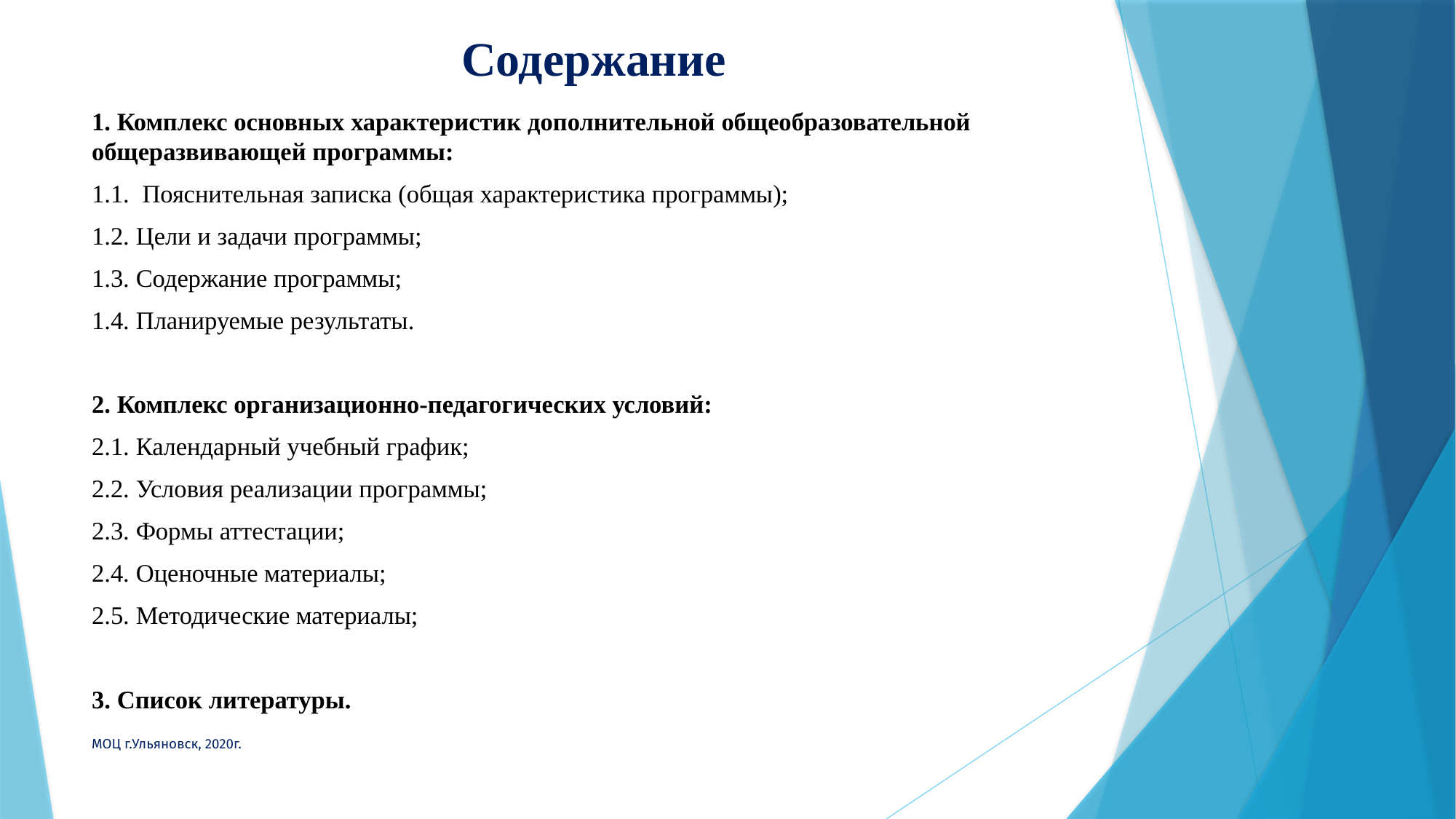

# Содержание
1. Комплекс основных характеристик дополнительной общеобразовательной общеразвивающей программы:
1.1.  Пояснительная записка (общая характеристика программы);
1.2. Цели и задачи программы;
1.3. Содержание программы;
1.4. Планируемые результаты.

2. Комплекс организационно-педагогических условий:
2.1. Календарный учебный график;
2.2. Условия реализации программы;
2.3. Формы аттестации;
2.4. Оценочные материалы;
2.5. Методические материалы;

3. Список литературы.

МОЦ г.Ульяновск, 2020г.